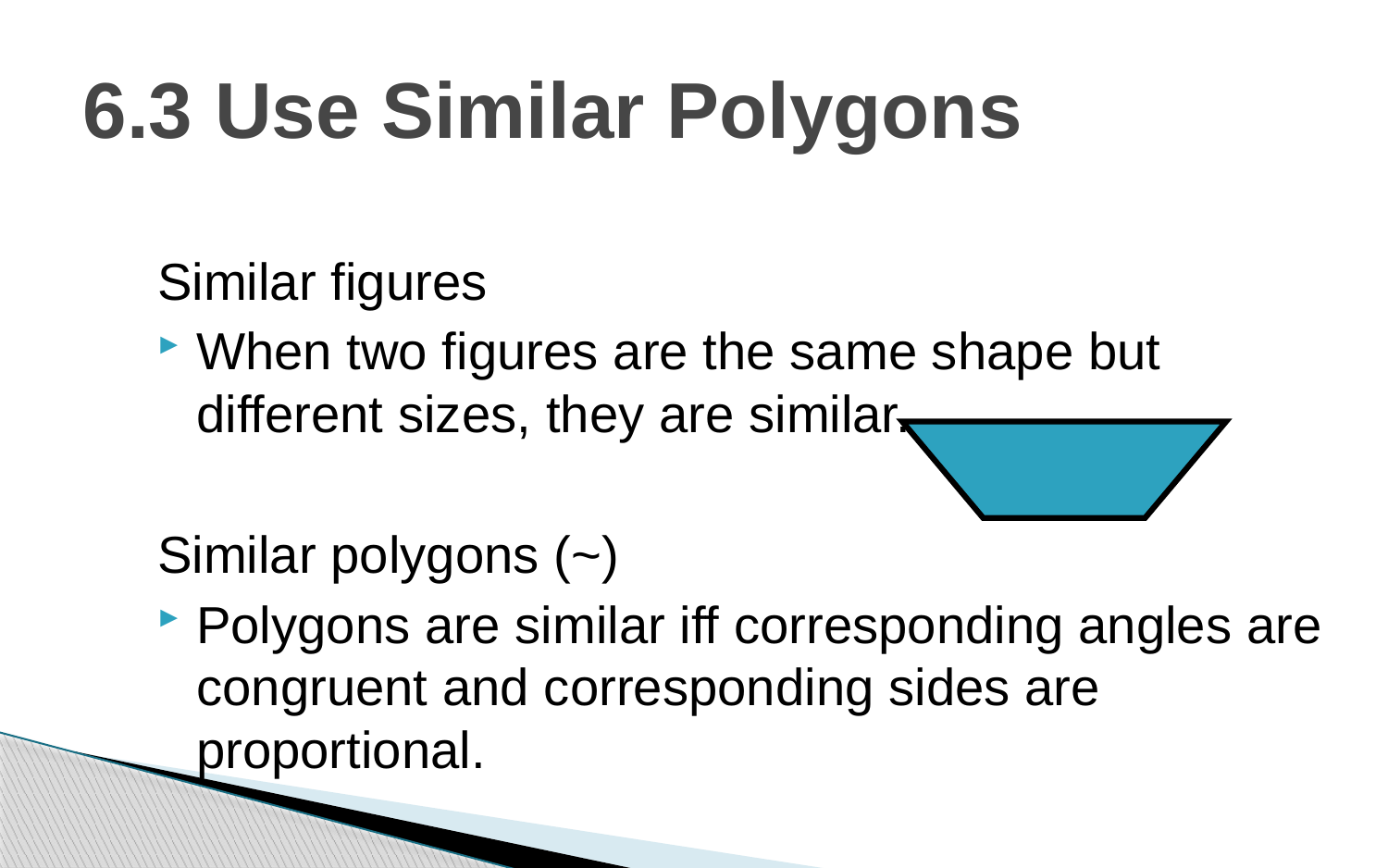

# 6.3 Use Similar Polygons
Similar figures
When two figures are the same shape but different sizes, they are similar.

Similar polygons (~)
Polygons are similar iff corresponding angles are congruent and corresponding sides are proportional.